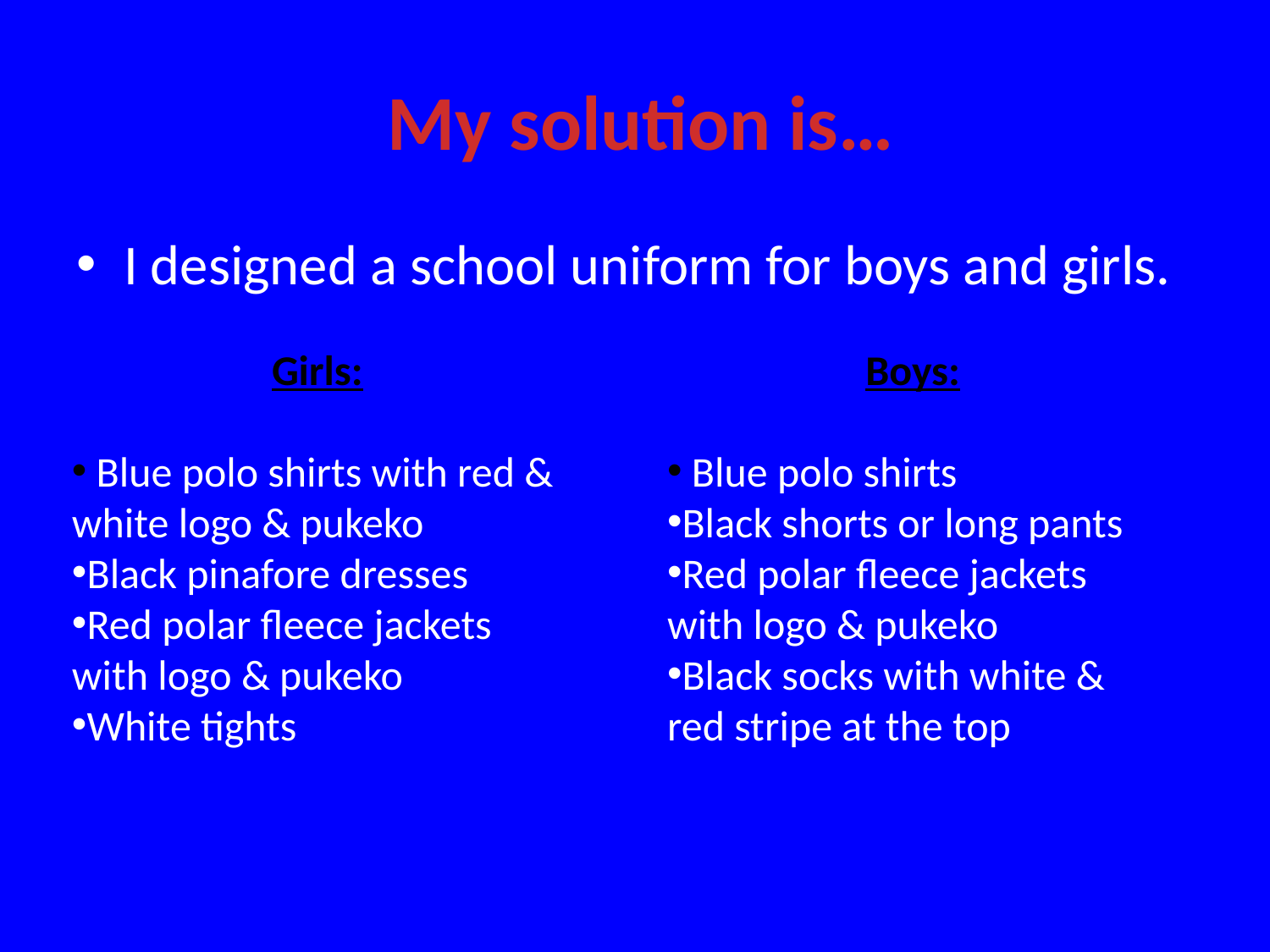

# My solution is…
I designed a school uniform for boys and girls.
Girls:

 Blue polo shirts with red & white logo & pukeko
Black pinafore dresses
Red polar fleece jackets with logo & pukeko
White tights
Boys:

 Blue polo shirts
Black shorts or long pants
Red polar fleece jackets with logo & pukeko
Black socks with white & red stripe at the top